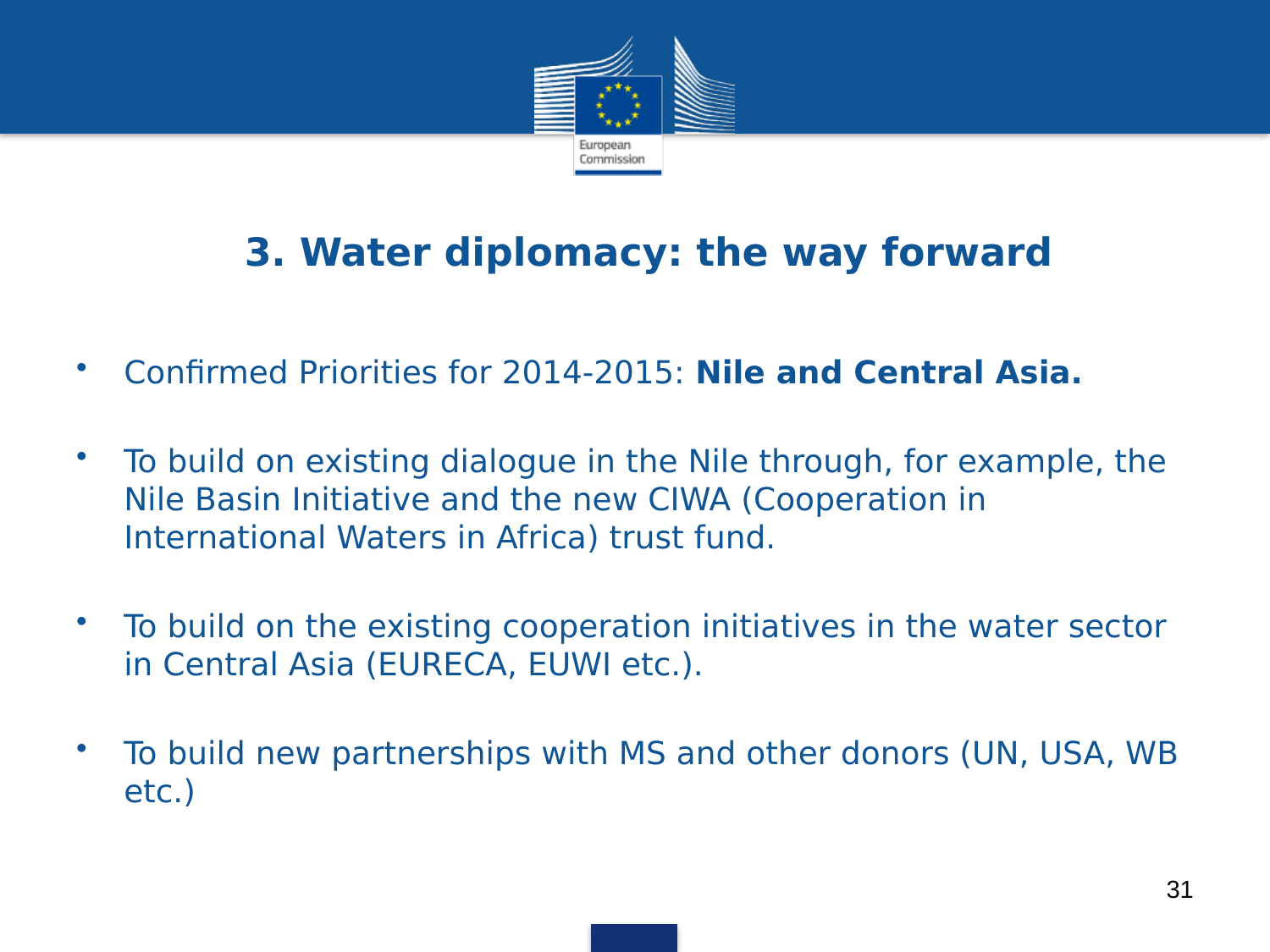

# 3. Water diplomacy: the way forward
Confirmed Priorities for 2014-2015: Nile and Central Asia.

To build on existing dialogue in the Nile through, for example, the Nile Basin Initiative and the new CIWA (Cooperation in International Waters in Africa) trust fund.

To build on the existing cooperation initiatives in the water sector in Central Asia (EURECA, EUWI etc.).

To build new partnerships with MS and other donors (UN, USA, WB etc.)

31